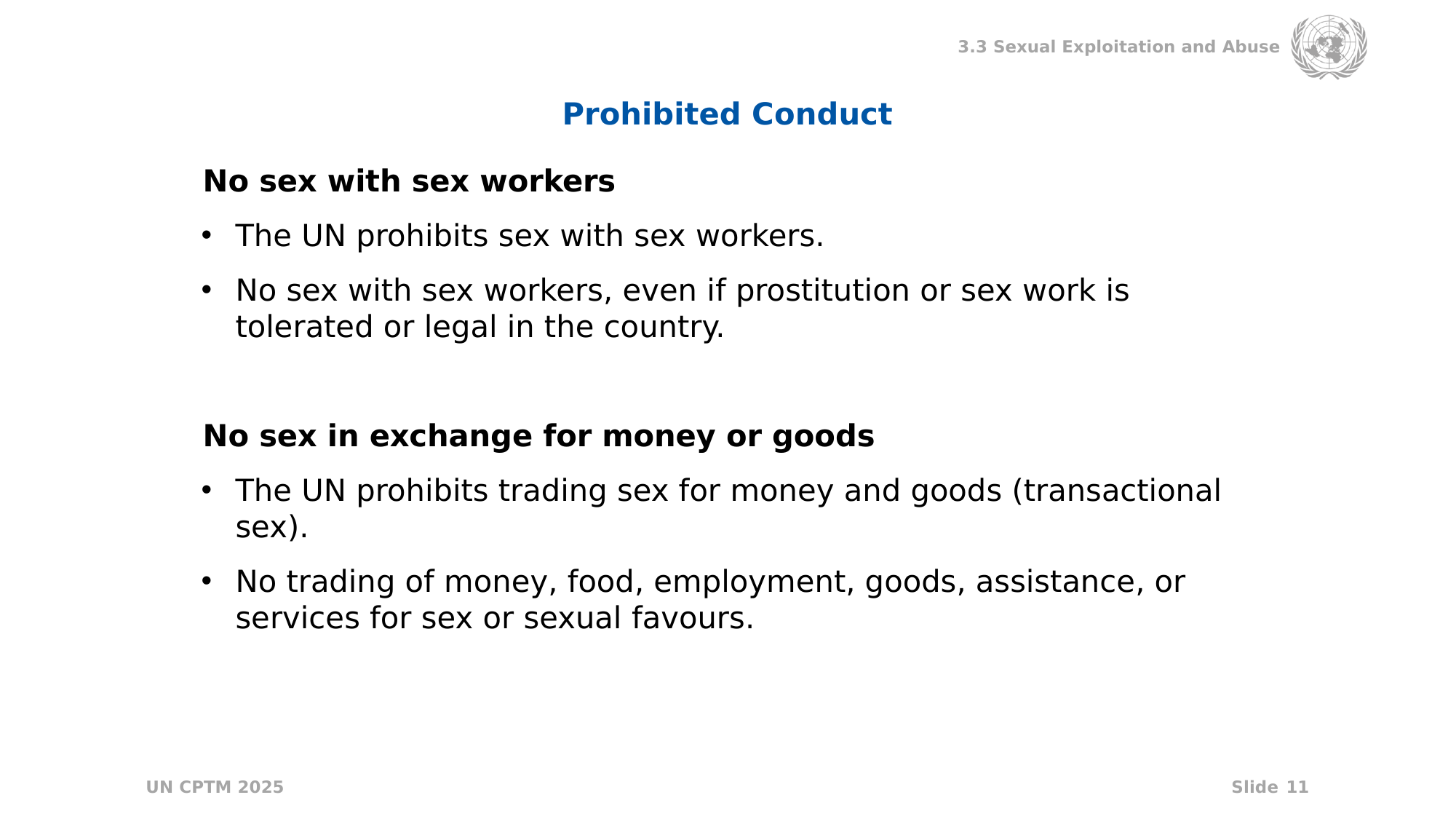

Prohibited Conduct
No sex with sex workers
The UN prohibits sex with sex workers.
No sex with sex workers, even if prostitution or sex work is tolerated or legal in the country.

No sex in exchange for money or goods
The UN prohibits trading sex for money and goods (transactional sex).
No trading of money, food, employment, goods, assistance, or services for sex or sexual favours.